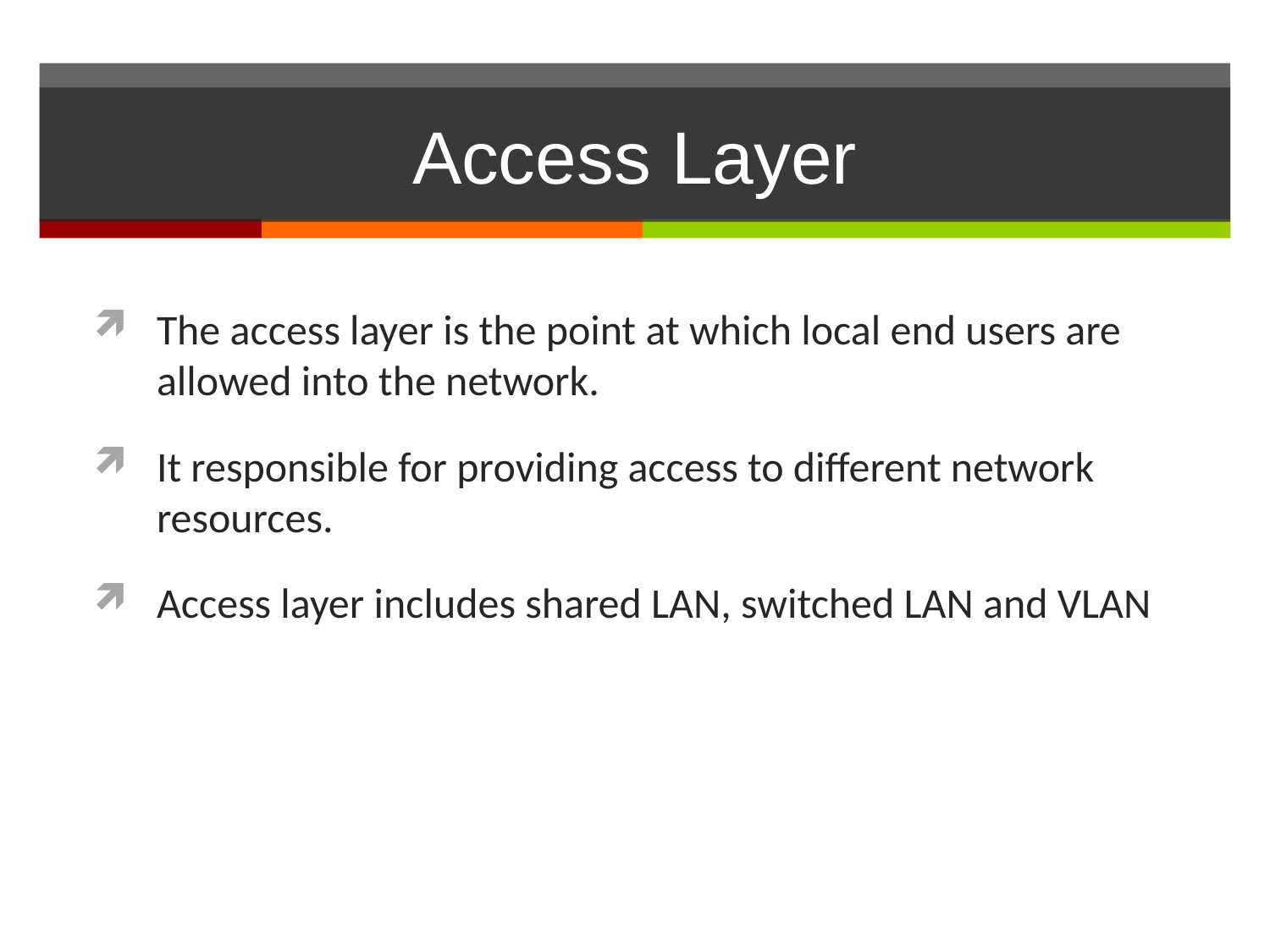

# Access Layer
The access layer is the point at which local end users are allowed into the network.
It responsible for providing access to different network resources.
Access layer includes shared LAN, switched LAN and VLAN